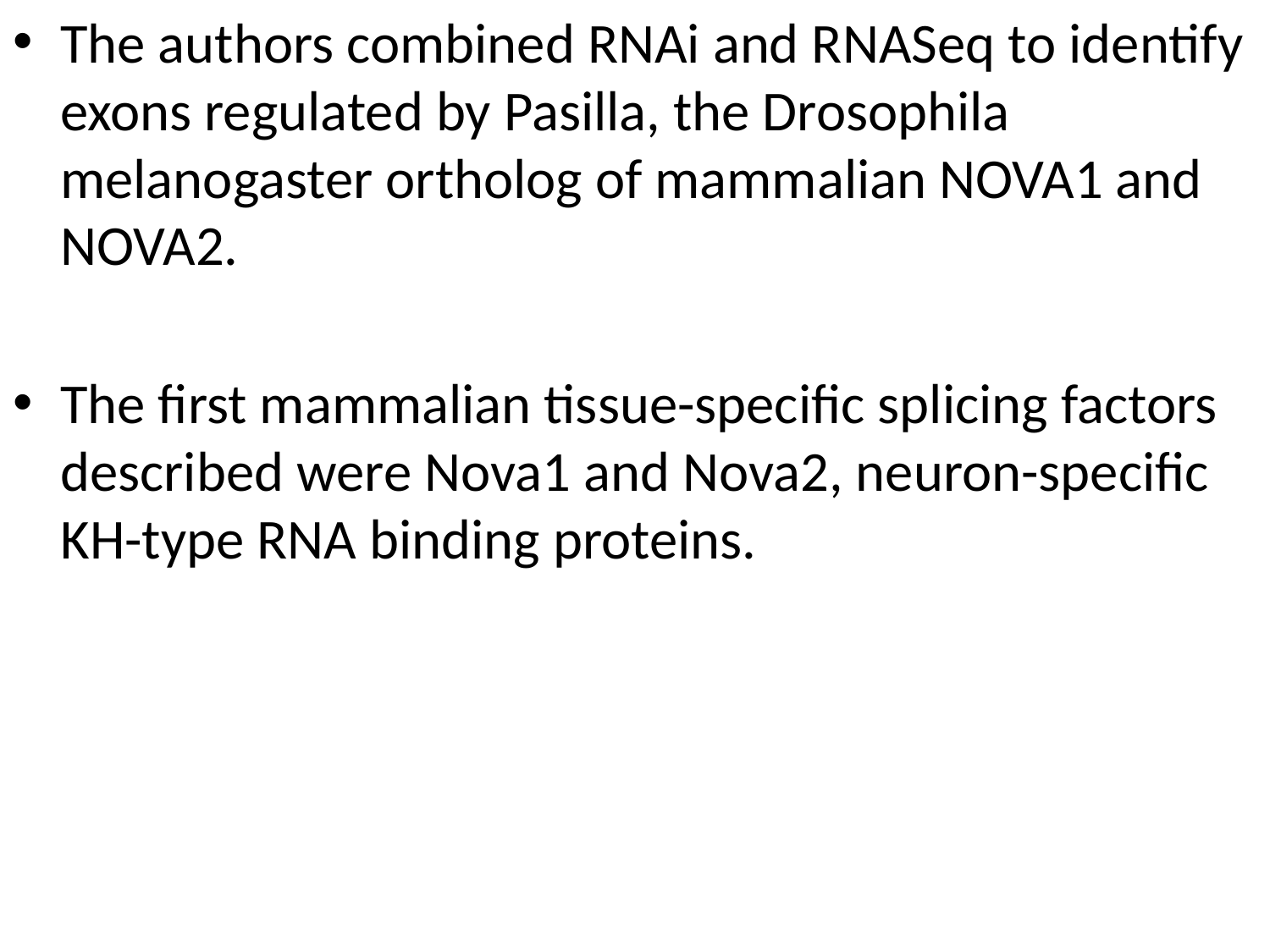

The authors combined RNAi and RNASeq to identify exons regulated by Pasilla, the Drosophila melanogaster ortholog of mammalian NOVA1 and NOVA2.

The first mammalian tissue-specific splicing factors described were Nova1 and Nova2, neuron-specific KH-type RNA binding proteins.